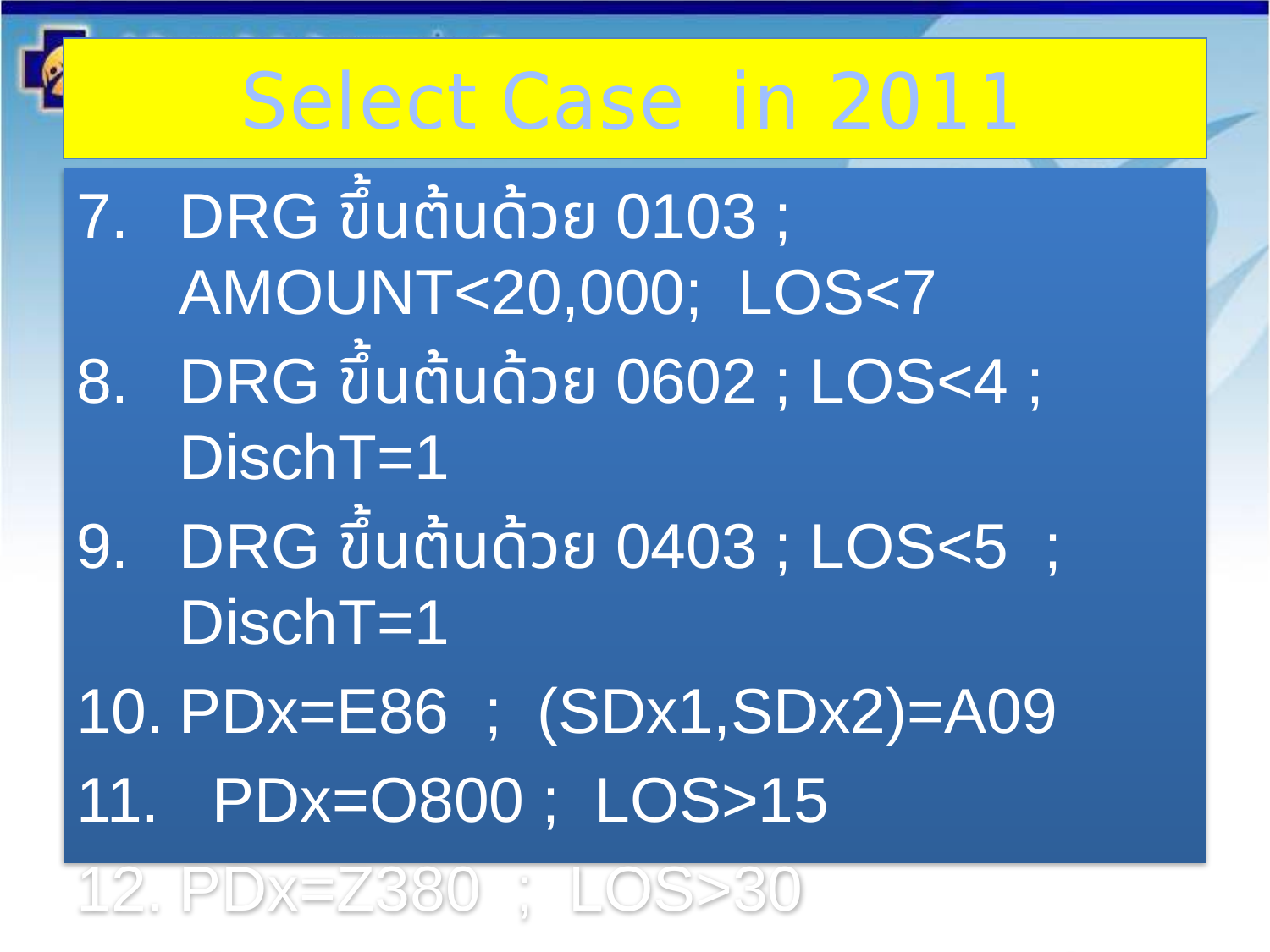

# Select Case  in 2011
DRG ขึ้นต้นด้วย 0103 ; AMOUNT<20,000;  LOS<7
DRG ขึ้นต้นด้วย 0602 ; LOS<4 ; DischT=1
DRG ขึ้นต้นด้วย 0403 ; LOS<5  ; DischT=1
PDx=E86  ;  (SDx1,SDx2)=A09
   PDx=O800 ;  LOS>15
PDx=Z380  ;  LOS>30
  (SDx1,SDx2,SDx3,SDx4,SDx5) =  E87*  ;   LOS<2 DischT=1  ;   AMOUNT<3,000